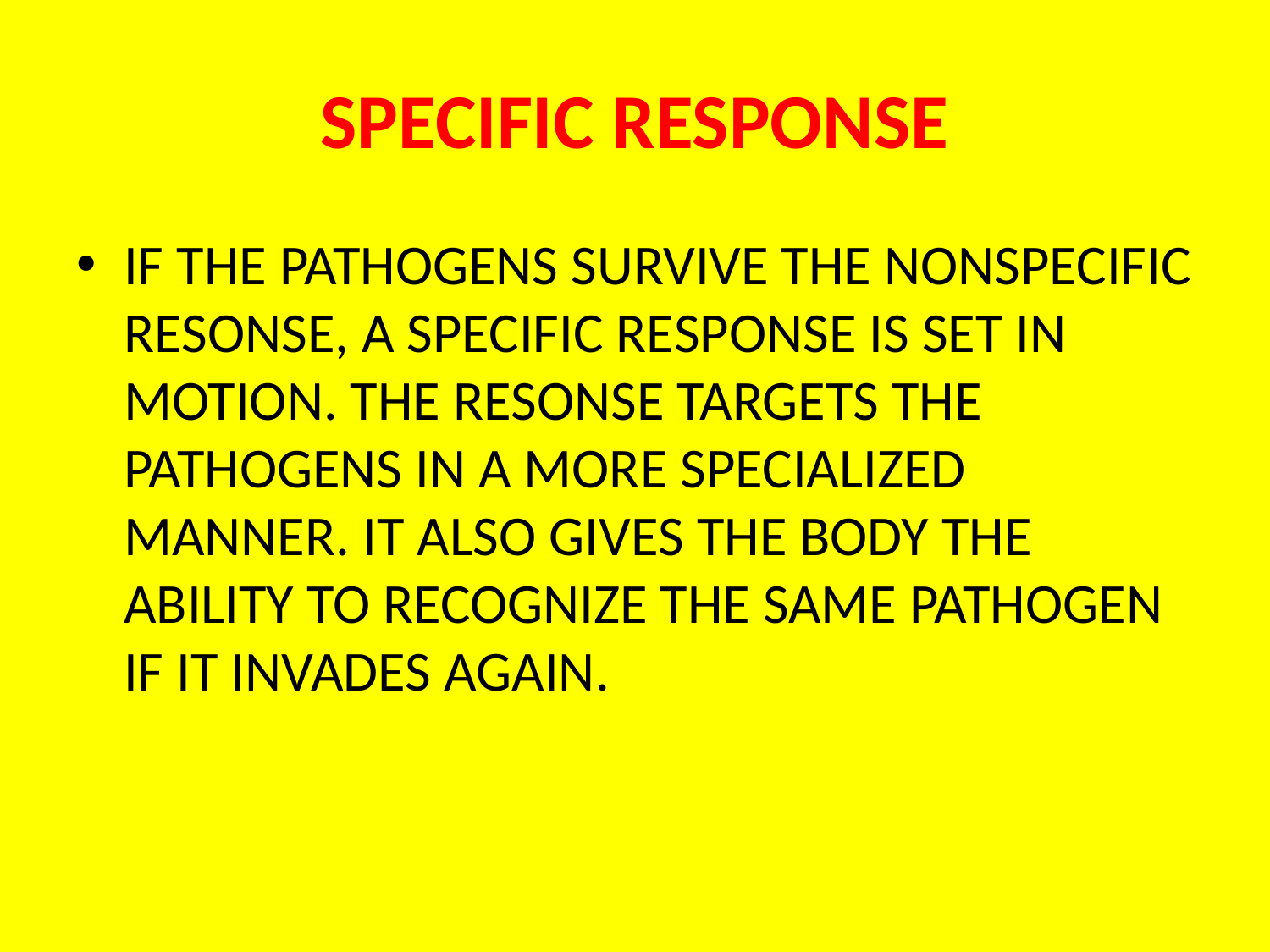

# SPECIFIC RESPONSE
IF THE PATHOGENS SURVIVE THE NONSPECIFIC RESONSE, A SPECIFIC RESPONSE IS SET IN MOTION. THE RESONSE TARGETS THE PATHOGENS IN A MORE SPECIALIZED MANNER. IT ALSO GIVES THE BODY THE ABILITY TO RECOGNIZE THE SAME PATHOGEN IF IT INVADES AGAIN.